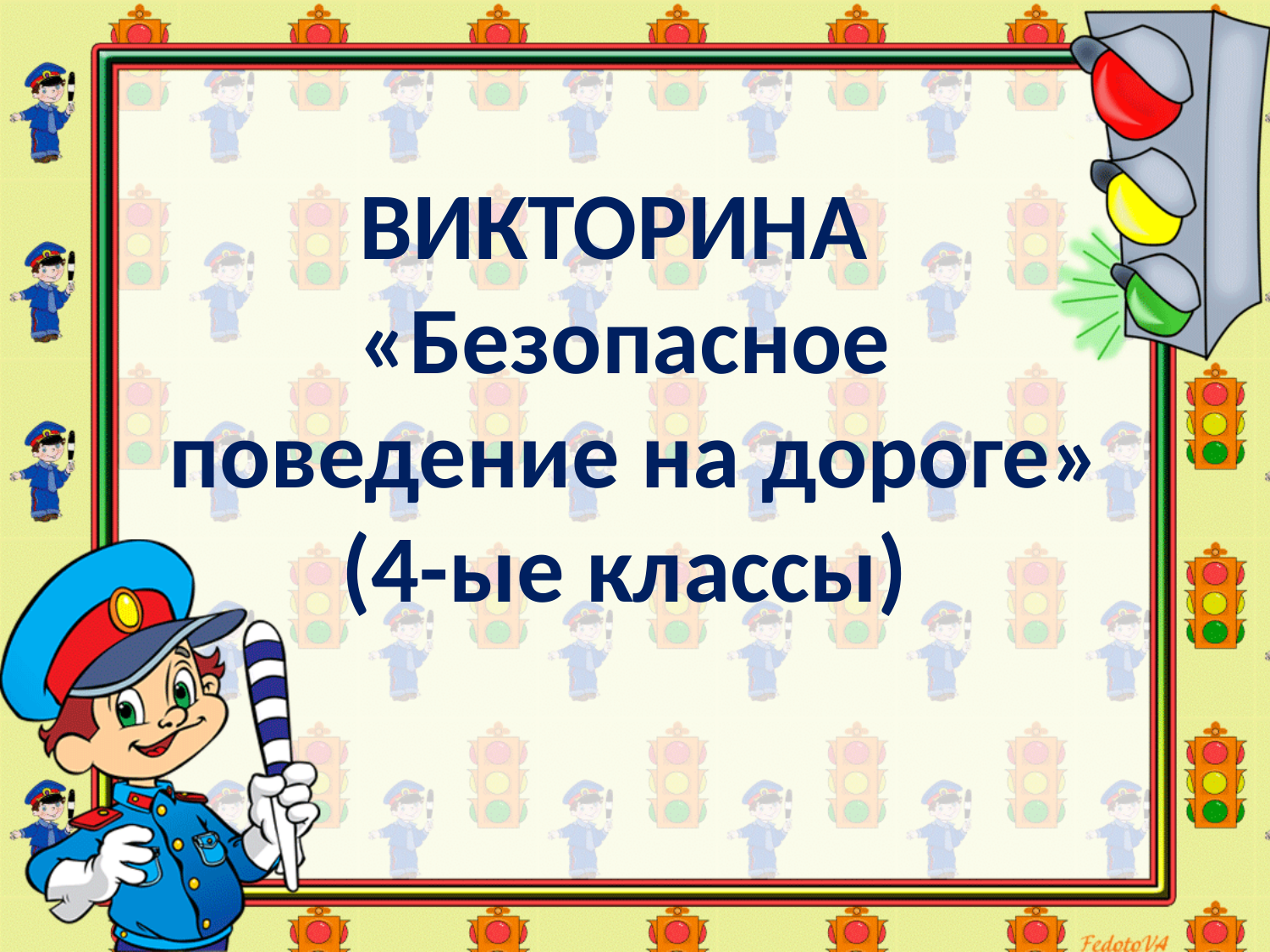

# ВИКТОРИНА «Безопасное поведение на дороге» (4-ые классы)